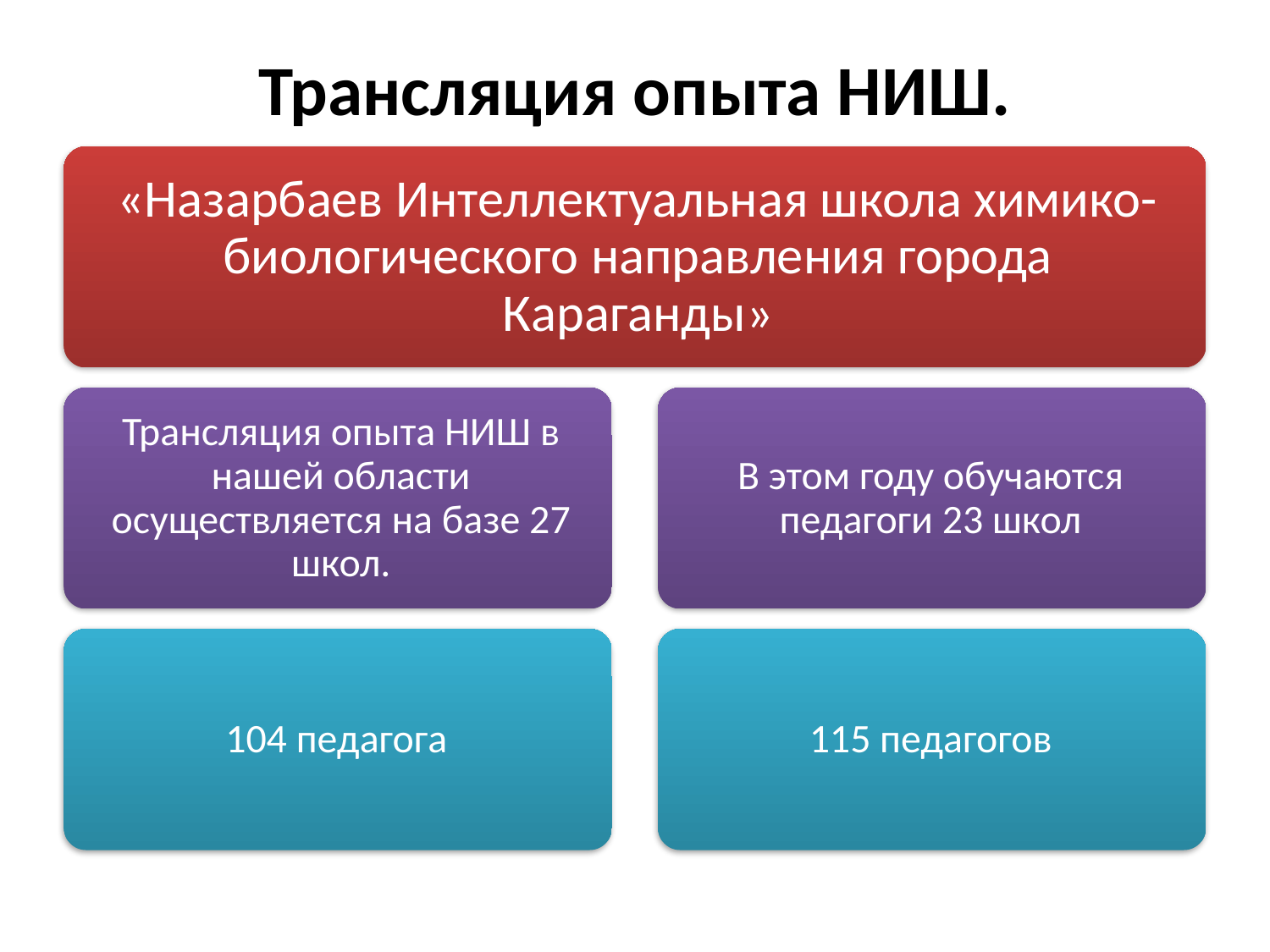

# Трансляция опыта НИШ.
«Назарбаев Интеллектуальная школа химико-биологического направления города Караганды»
Трансляция опыта НИШ в нашей области осуществляется на базе 27 школ.
104 педагога
В этом году обучаются  педагоги 23 школ
115 педагогов